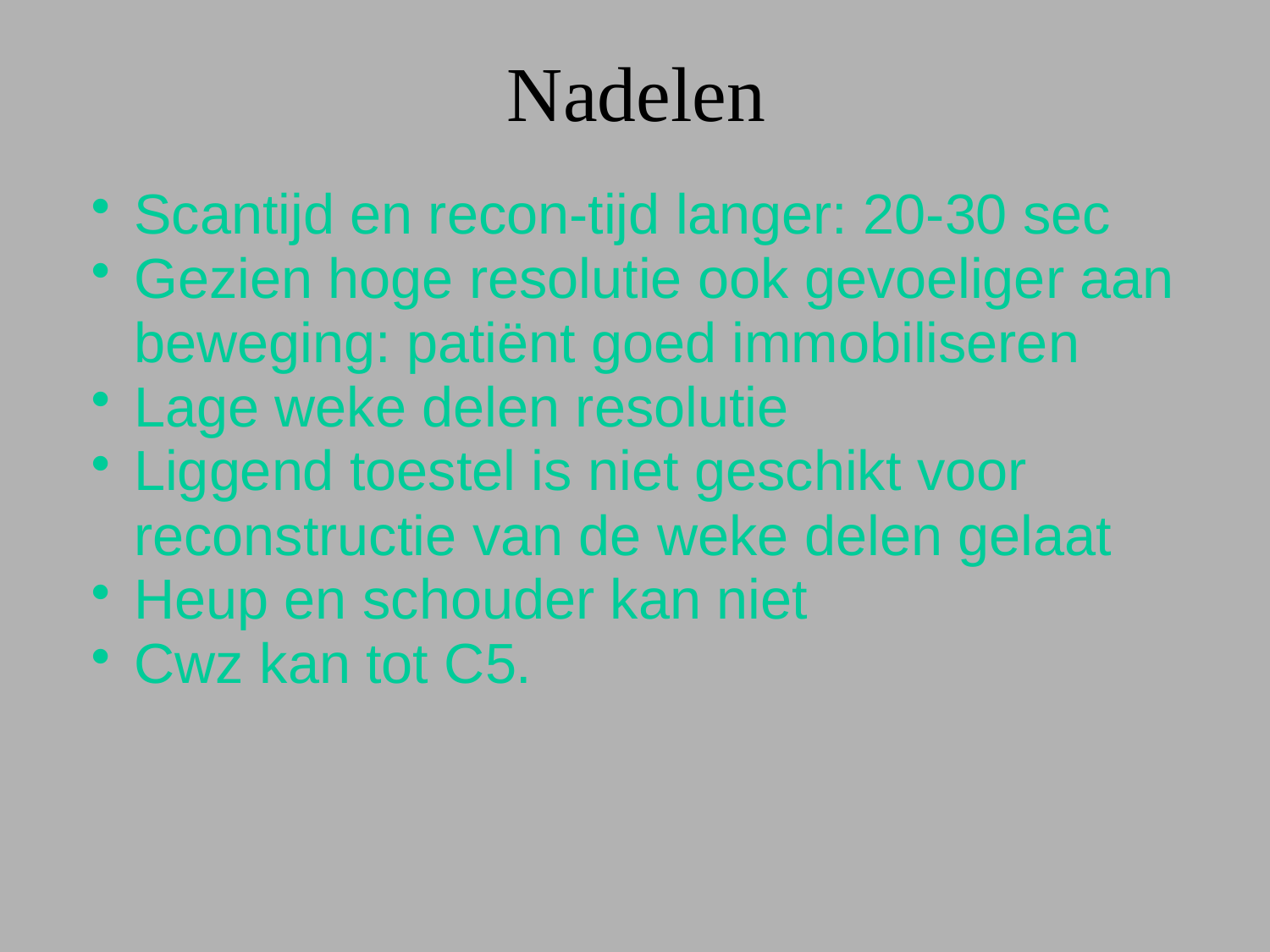

# Nadelen
Scantijd en recon-tijd langer: 20-30 sec
Gezien hoge resolutie ook gevoeliger aan beweging: patiënt goed immobiliseren
Lage weke delen resolutie
Liggend toestel is niet geschikt voor reconstructie van de weke delen gelaat
Heup en schouder kan niet
Cwz kan tot C5.